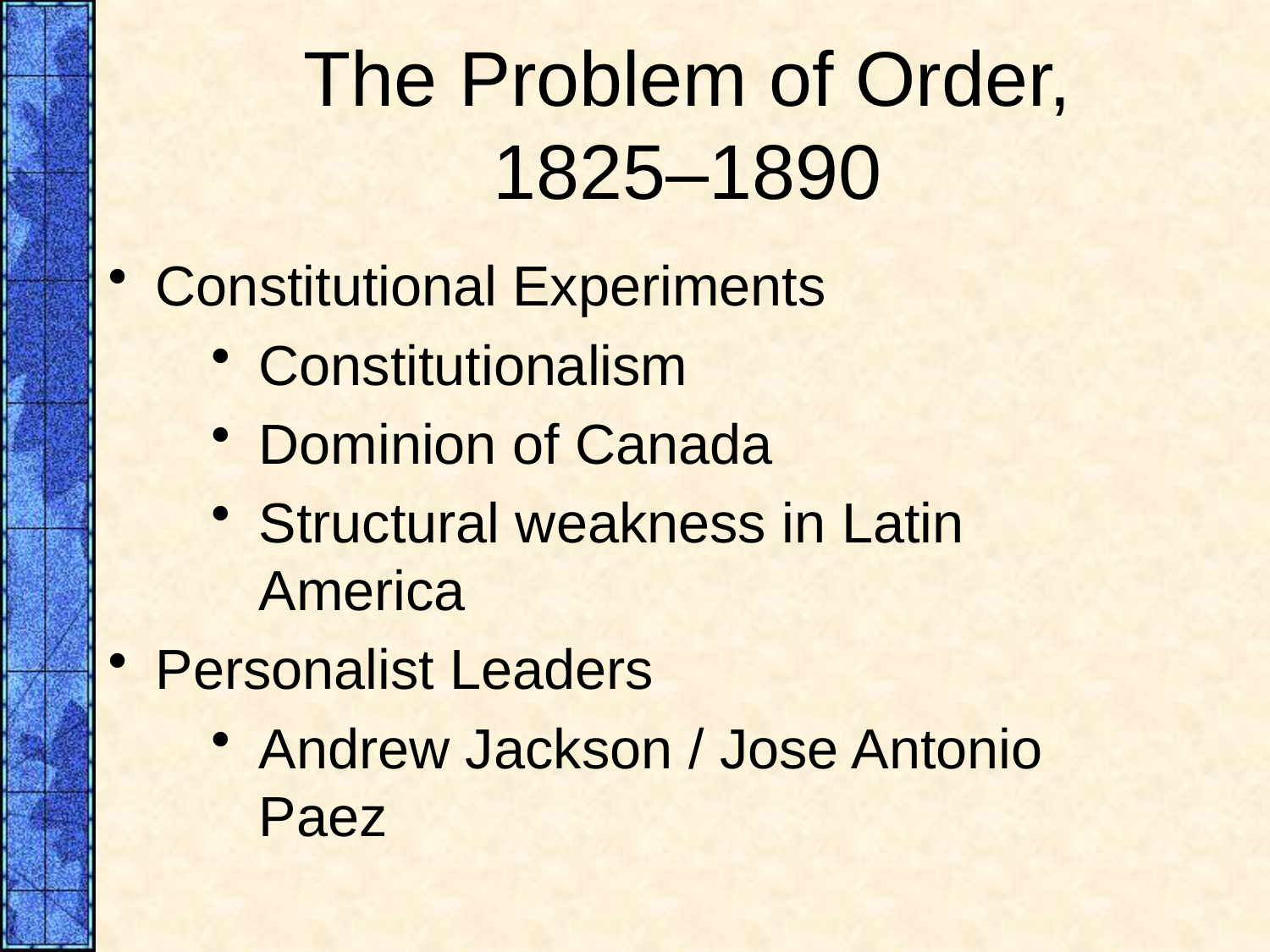

# The Problem of Order, 1825–1890
Constitutional Experiments
Constitutionalism
Dominion of Canada
Structural weakness in Latin America
Personalist Leaders
Andrew Jackson / Jose Antonio Paez